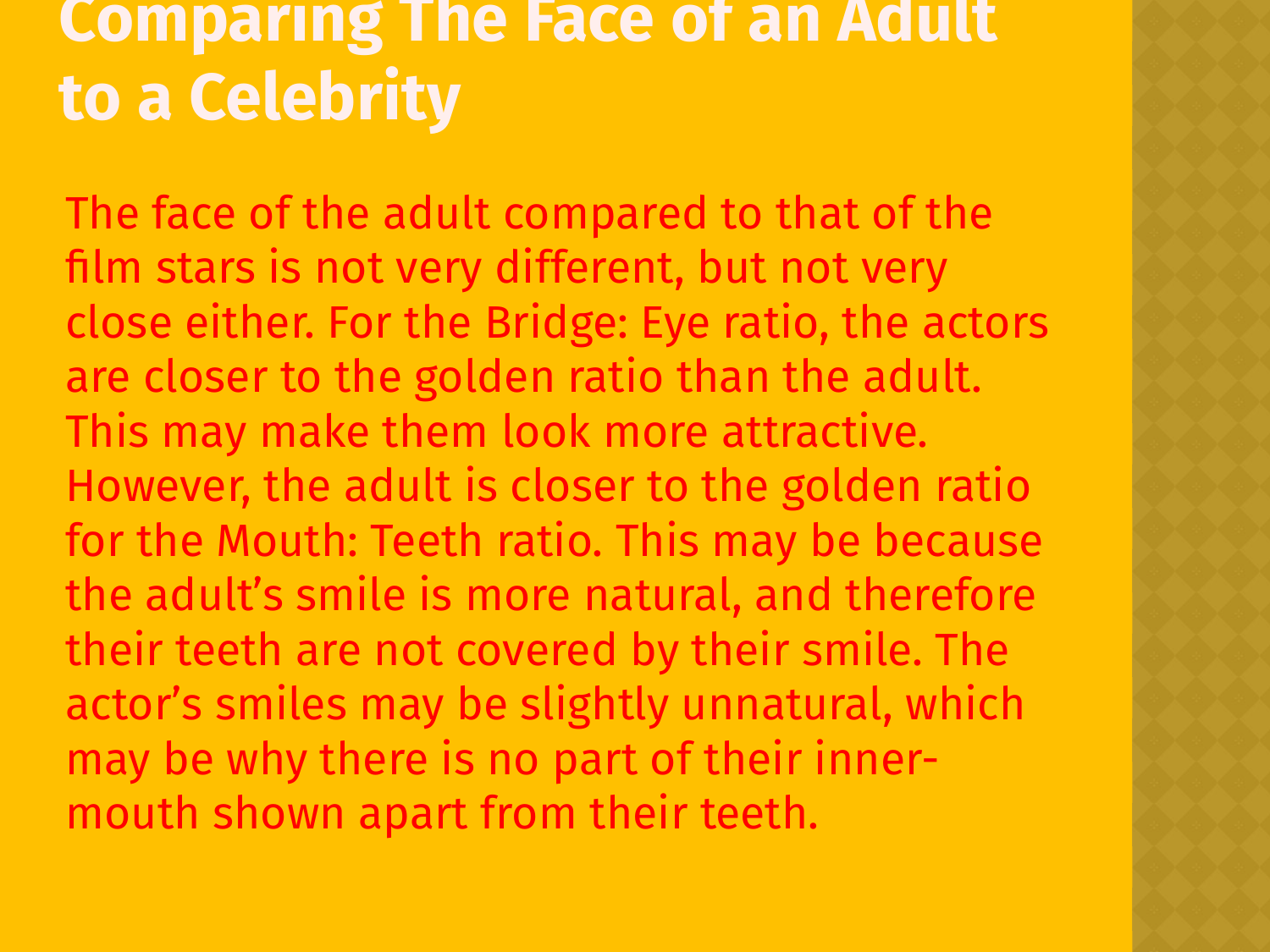

# Comparing The Face of an Adult to a Celebrity
The face of the adult compared to that of the film stars is not very different, but not very close either. For the Bridge: Eye ratio, the actors are closer to the golden ratio than the adult. This may make them look more attractive. However, the adult is closer to the golden ratio for the Mouth: Teeth ratio. This may be because the adult’s smile is more natural, and therefore their teeth are not covered by their smile. The actor’s smiles may be slightly unnatural, which may be why there is no part of their inner-mouth shown apart from their teeth.